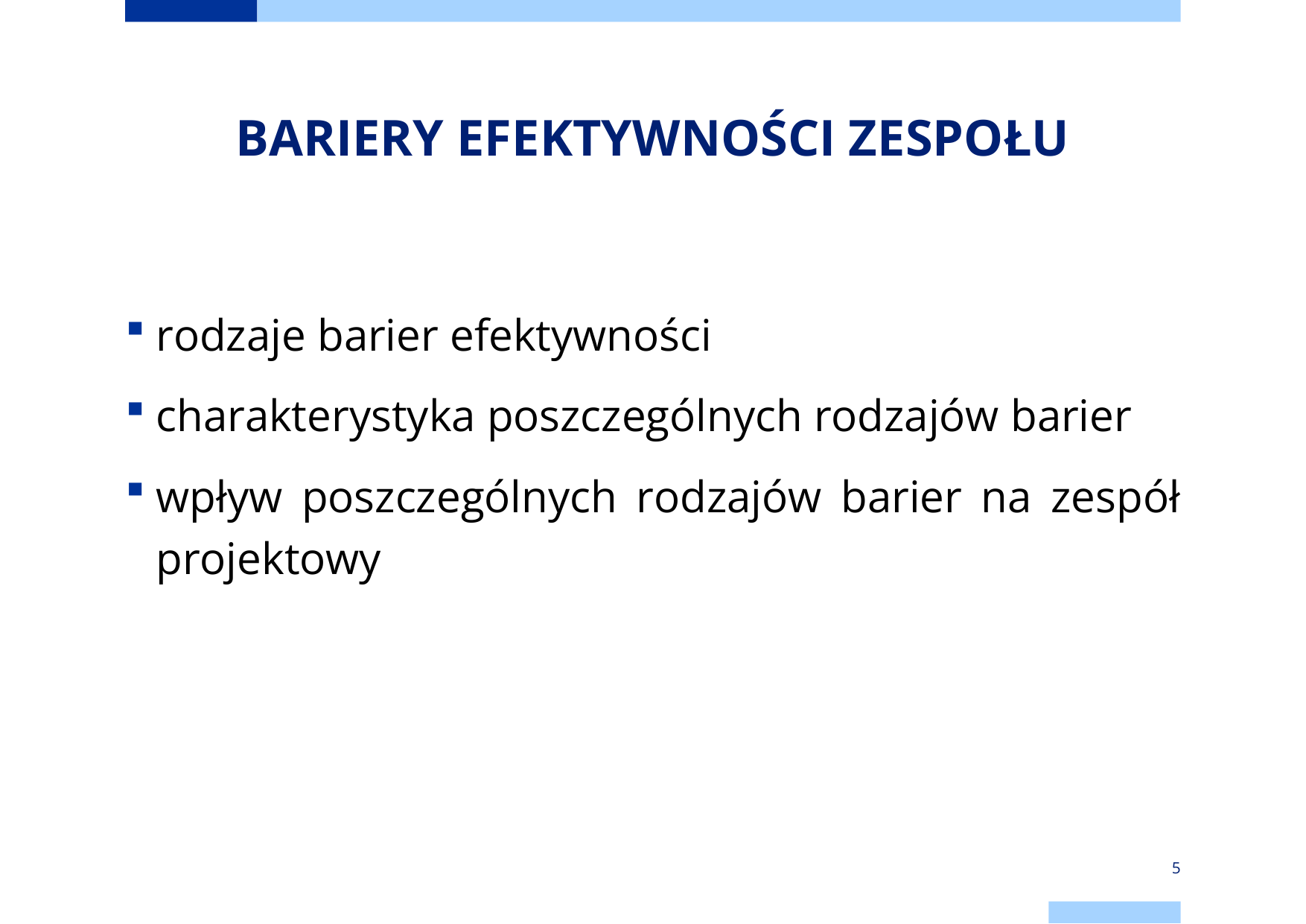

# BARIERY EFEKTYWNOŚCI ZESPOŁU

rodzaje barier efektywności
charakterystyka poszczególnych rodzajów barier
wpływ poszczególnych rodzajów barier na zespół projektowy
5